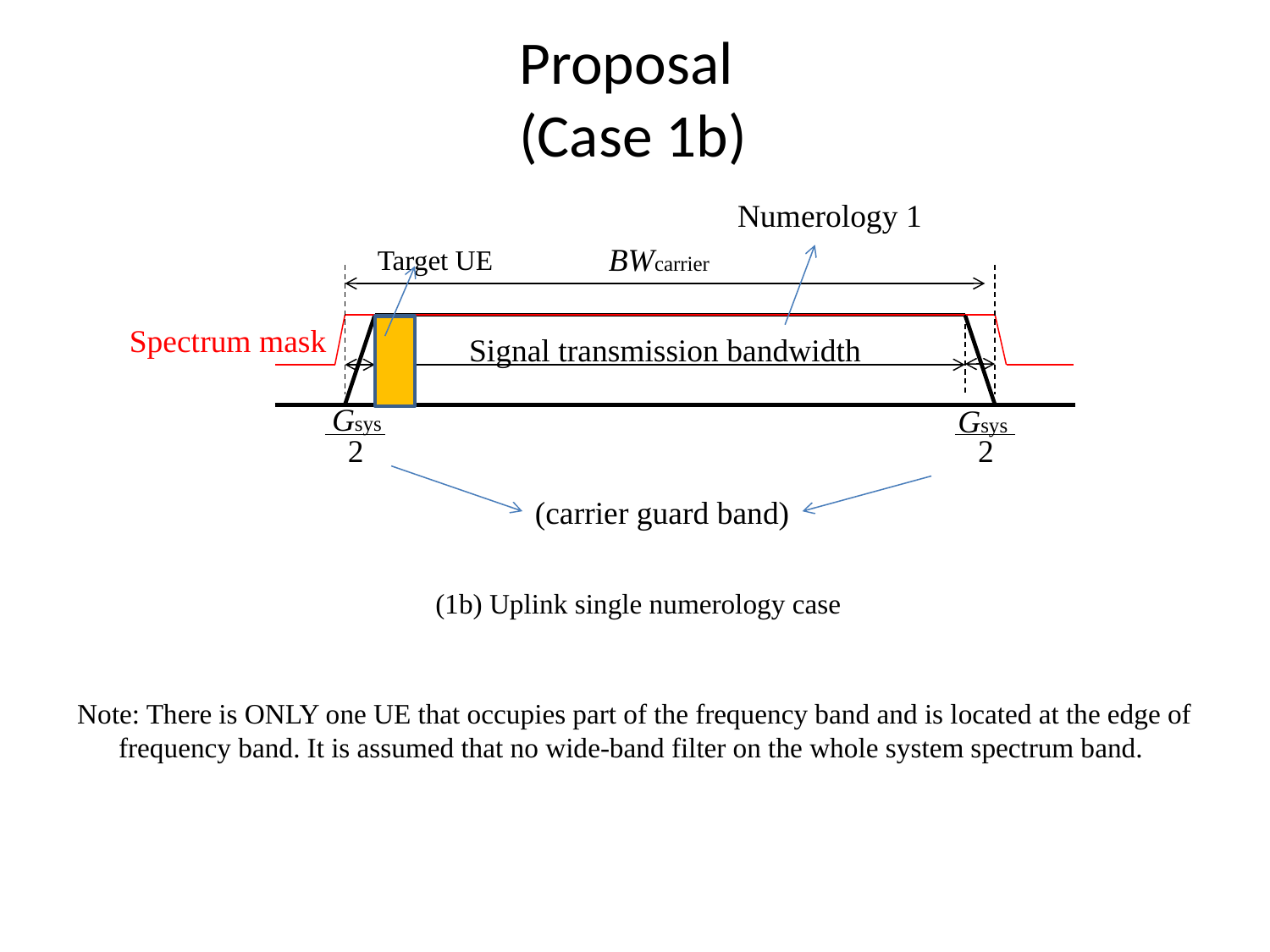

# Proposal (Case 1b)

Numerology 1
BWcarrier
Spectrum mask
Signal transmission bandwidth
Gsys
Gsys
2
2
Target UE

(carrier guard band)

 (1b) Uplink single numerology case

Note: There is ONLY one UE that occupies part of the frequency band and is located at the edge of frequency band. It is assumed that no wide-band filter on the whole system spectrum band.